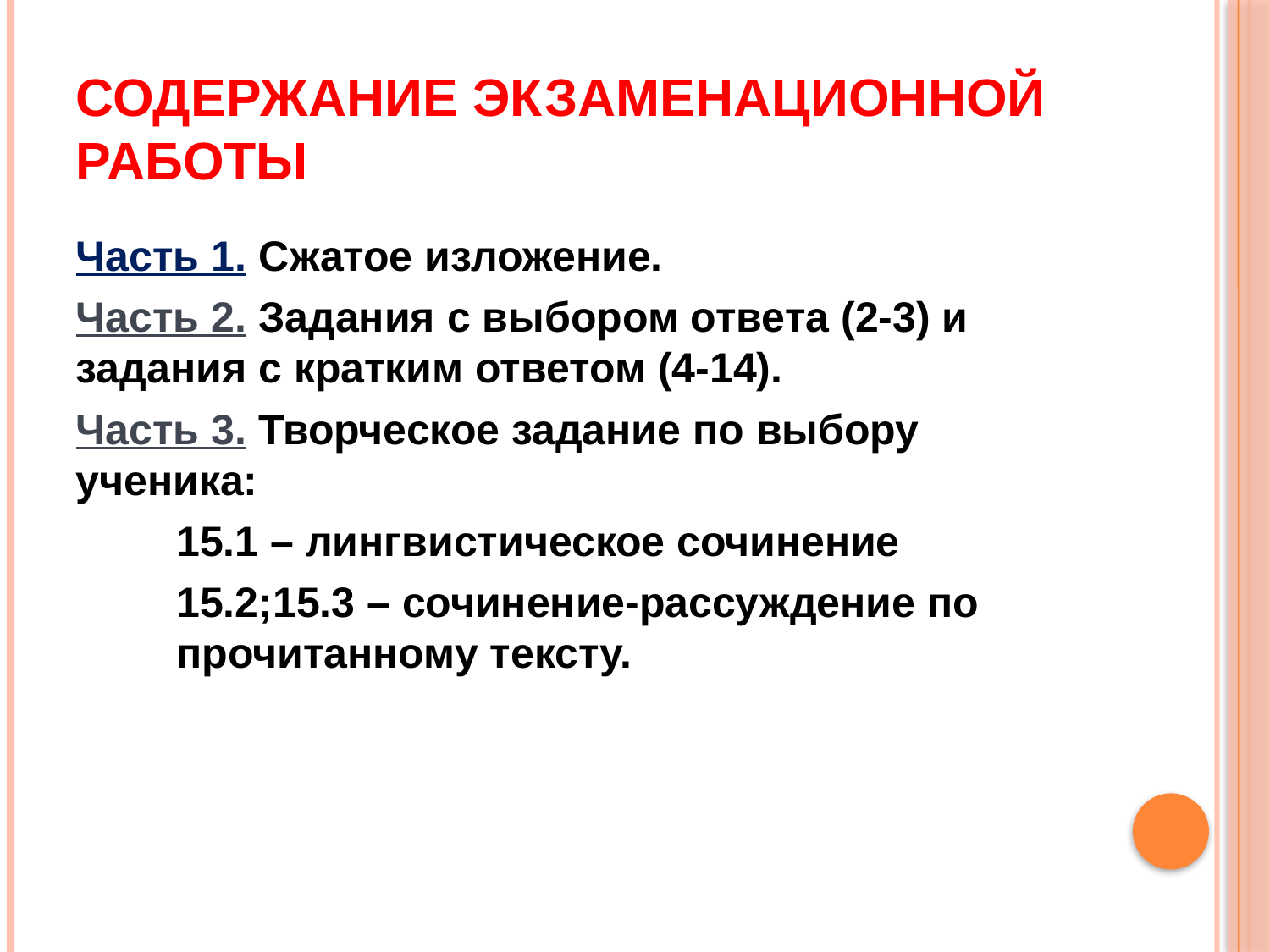

# Содержание экзаменационной работы
Часть 1. Сжатое изложение.
Часть 2. Задания с выбором ответа (2-3) и задания с кратким ответом (4-14).
Часть 3. Творческое задание по выбору ученика:
15.1 – лингвистическое сочинение
15.2;15.3 – сочинение-рассуждение по прочитанному тексту.